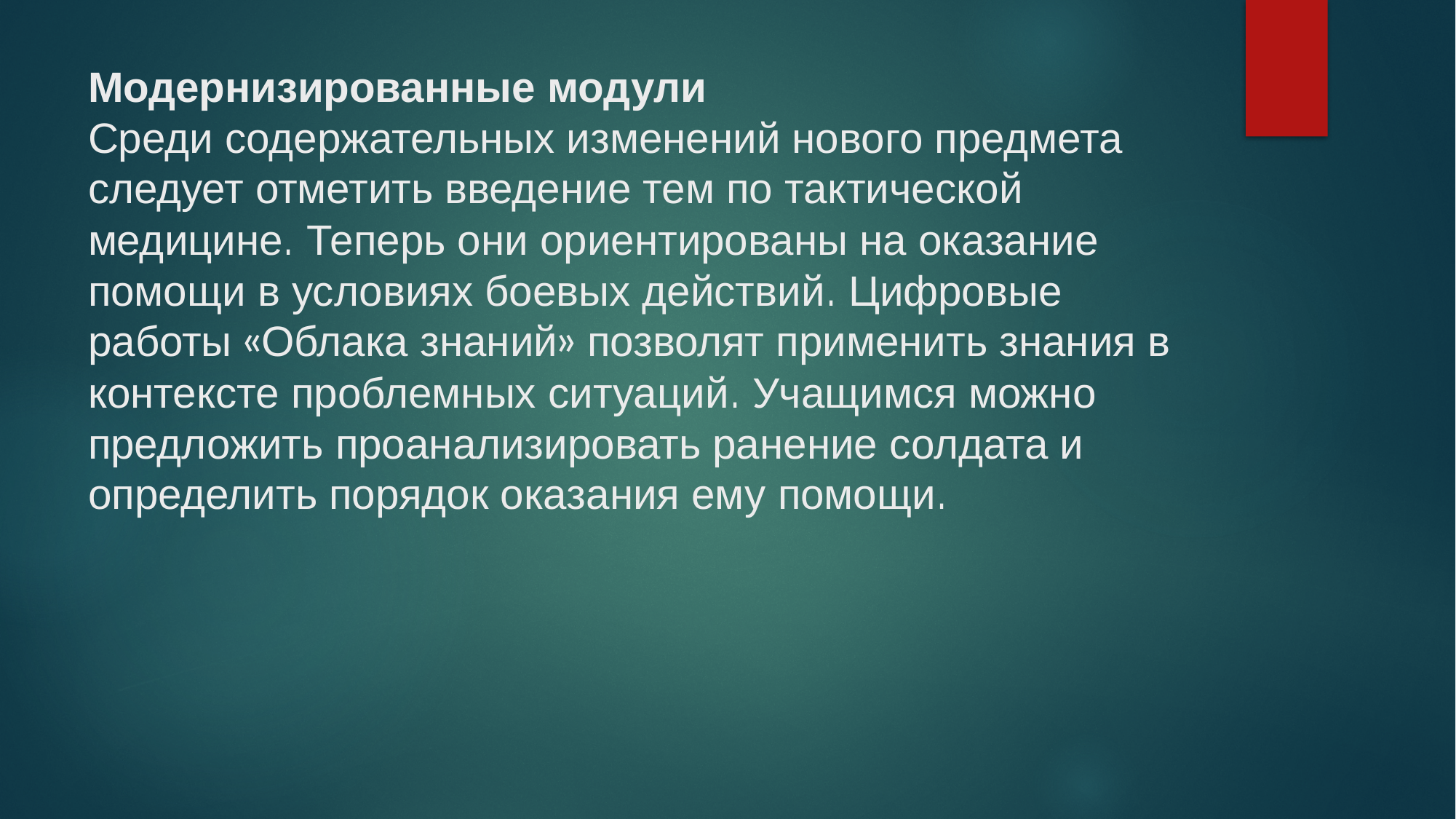

# Модернизированные модули Среди содержательных изменений нового предмета следует отметить введение тем по тактической медицине. Теперь они ориентированы на оказание помощи в условиях боевых действий. Цифровые работы «Облака знаний» позволят применить знания в контексте проблемных ситуаций. Учащимся можно предложить проанализировать ранение солдата и определить порядок оказания ему помощи.